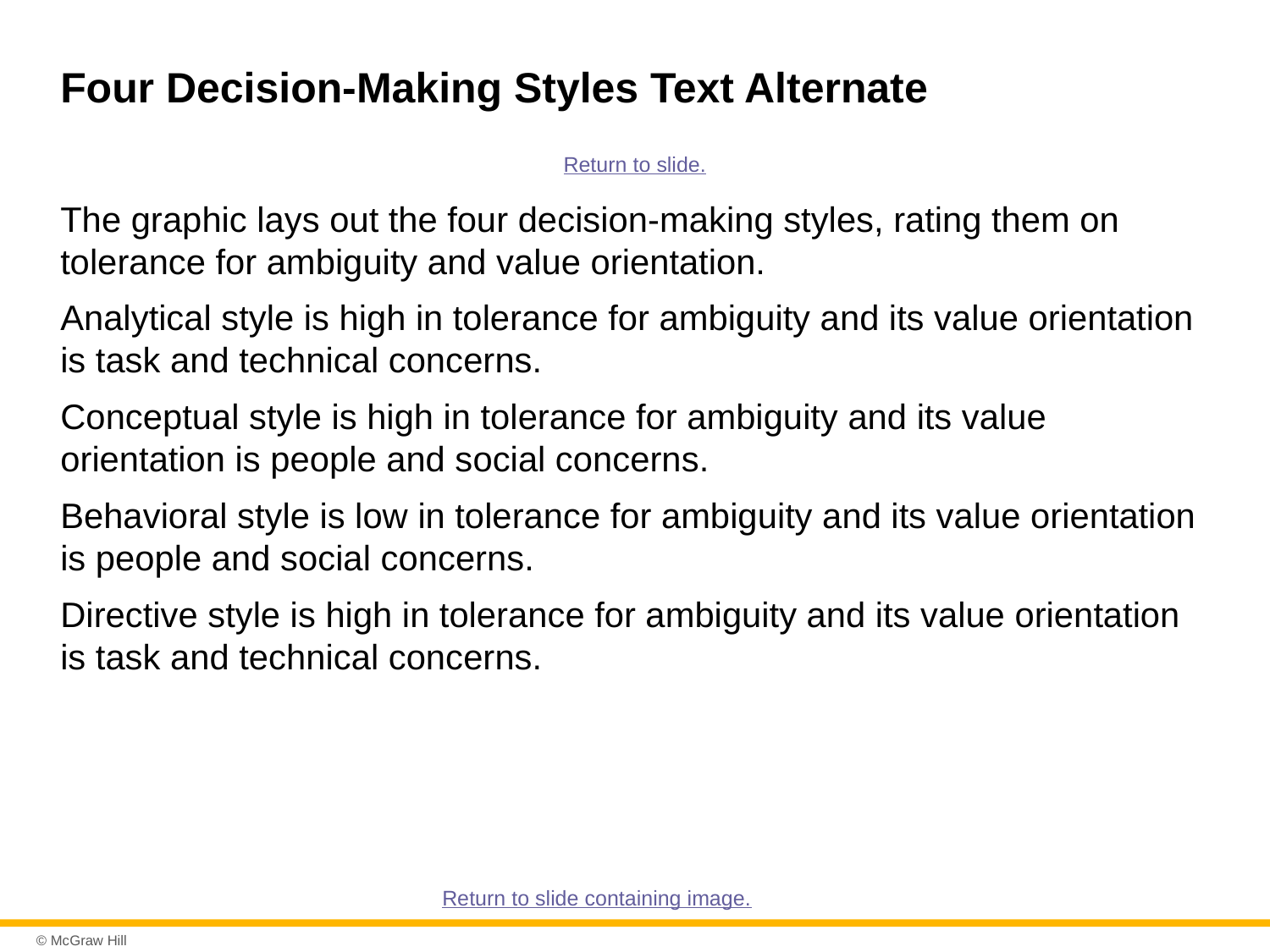

# Four Decision-Making Styles Text Alternate
Return to slide.
The graphic lays out the four decision-making styles, rating them on tolerance for ambiguity and value orientation.
Analytical style is high in tolerance for ambiguity and its value orientation is task and technical concerns.
Conceptual style is high in tolerance for ambiguity and its value orientation is people and social concerns.
Behavioral style is low in tolerance for ambiguity and its value orientation is people and social concerns.
Directive style is high in tolerance for ambiguity and its value orientation is task and technical concerns.

Return to slide containing image.